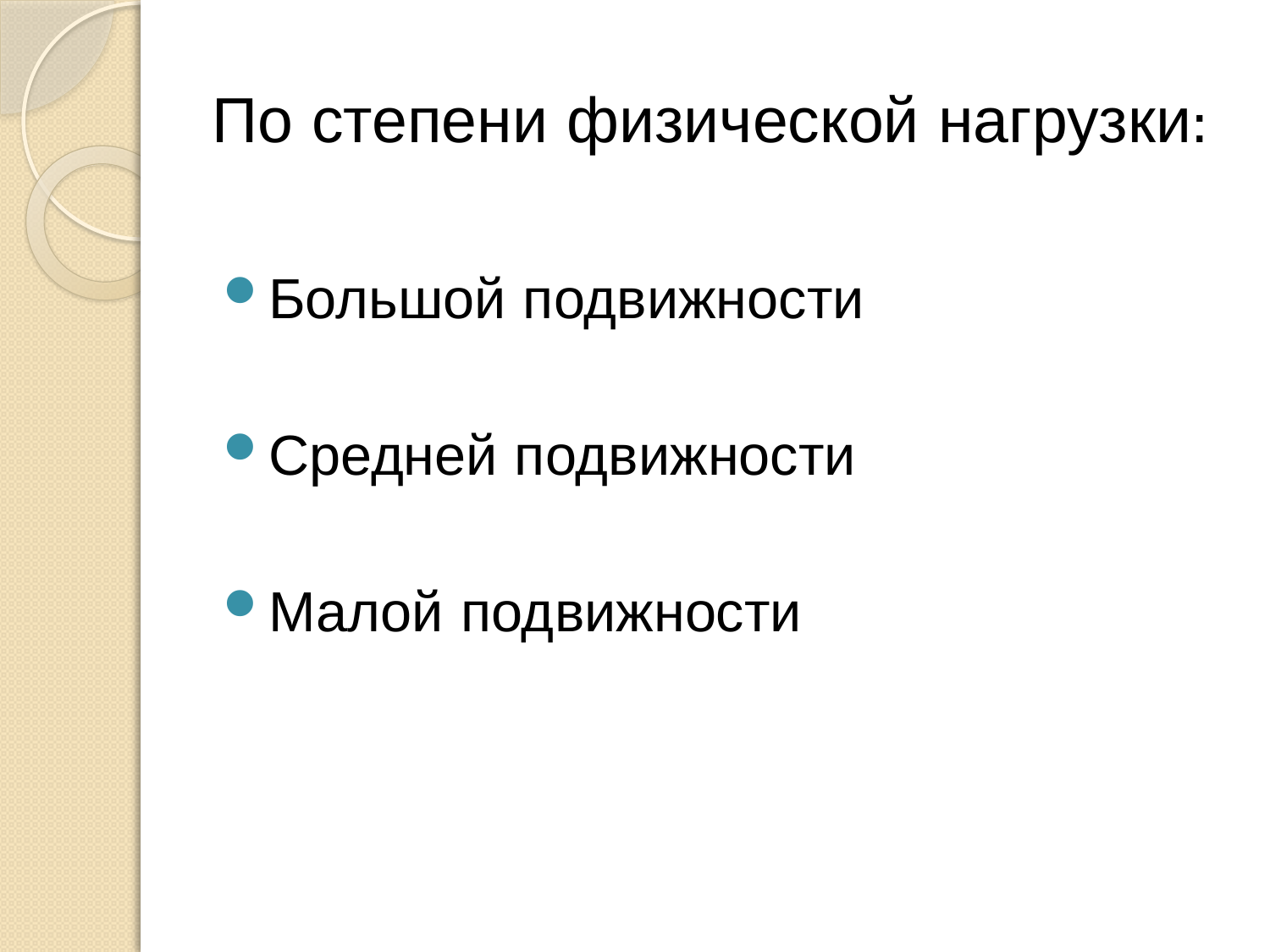

# По степени физической нагрузки:
Большой подвижности

Средней подвижности

Малой подвижности